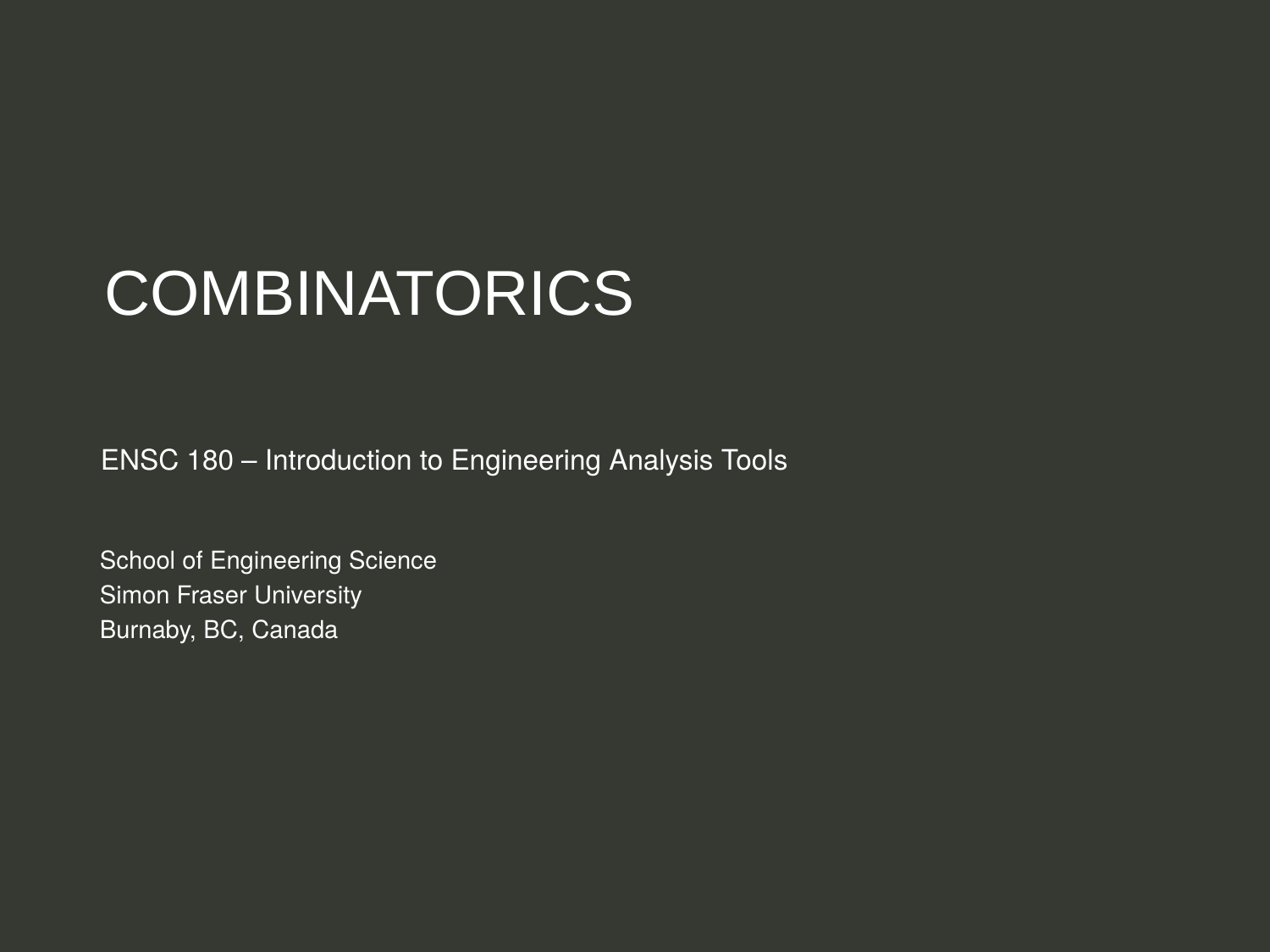

# COMBINATORICS
ENSC 180 – Introduction to Engineering Analysis Tools